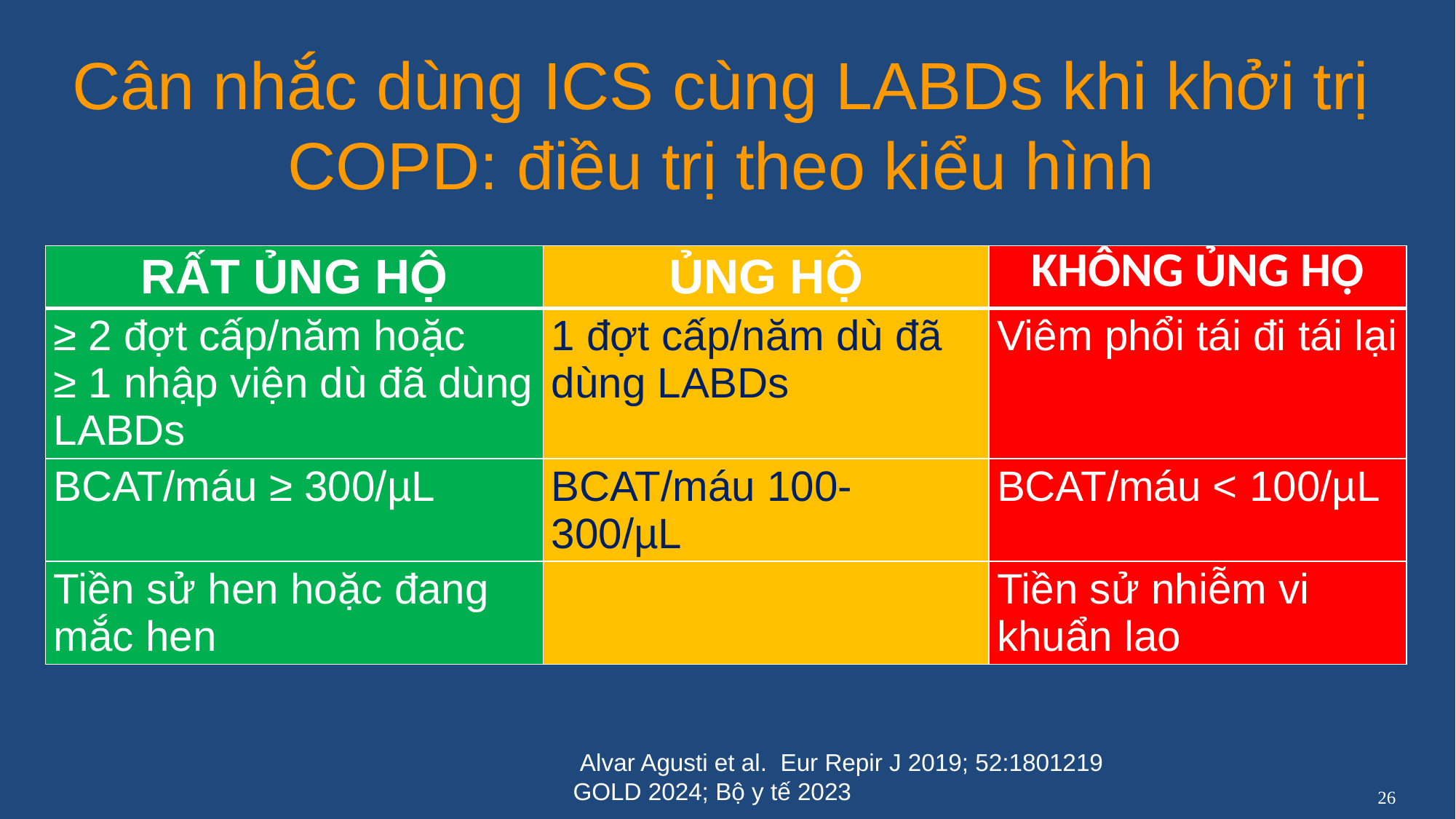

# Cân nhắc dùng ICS cùng LABDs khi khởi trị COPD: điều trị theo kiểu hình
| RẤT ỦNG HỘ | ỦNG HỘ | KHÔNG ỦNG HỘ |
| --- | --- | --- |
| ≥ 2 đợt cấp/năm hoặc ≥ 1 nhập viện dù đã dùng LABDs | 1 đợt cấp/năm dù đã dùng LABDs | Viêm phổi tái đi tái lại |
| BCAT/máu ≥ 300/µL | BCAT/máu 100- 300/µL | BCAT/máu < 100/µL |
| Tiền sử hen hoặc đang mắc hen |  | Tiền sử nhiễm vi khuẩn lao |
 Alvar Agusti et al.  Eur Repir J 2019; 52:1801219
GOLD 2024; Bộ y tế 2023
26